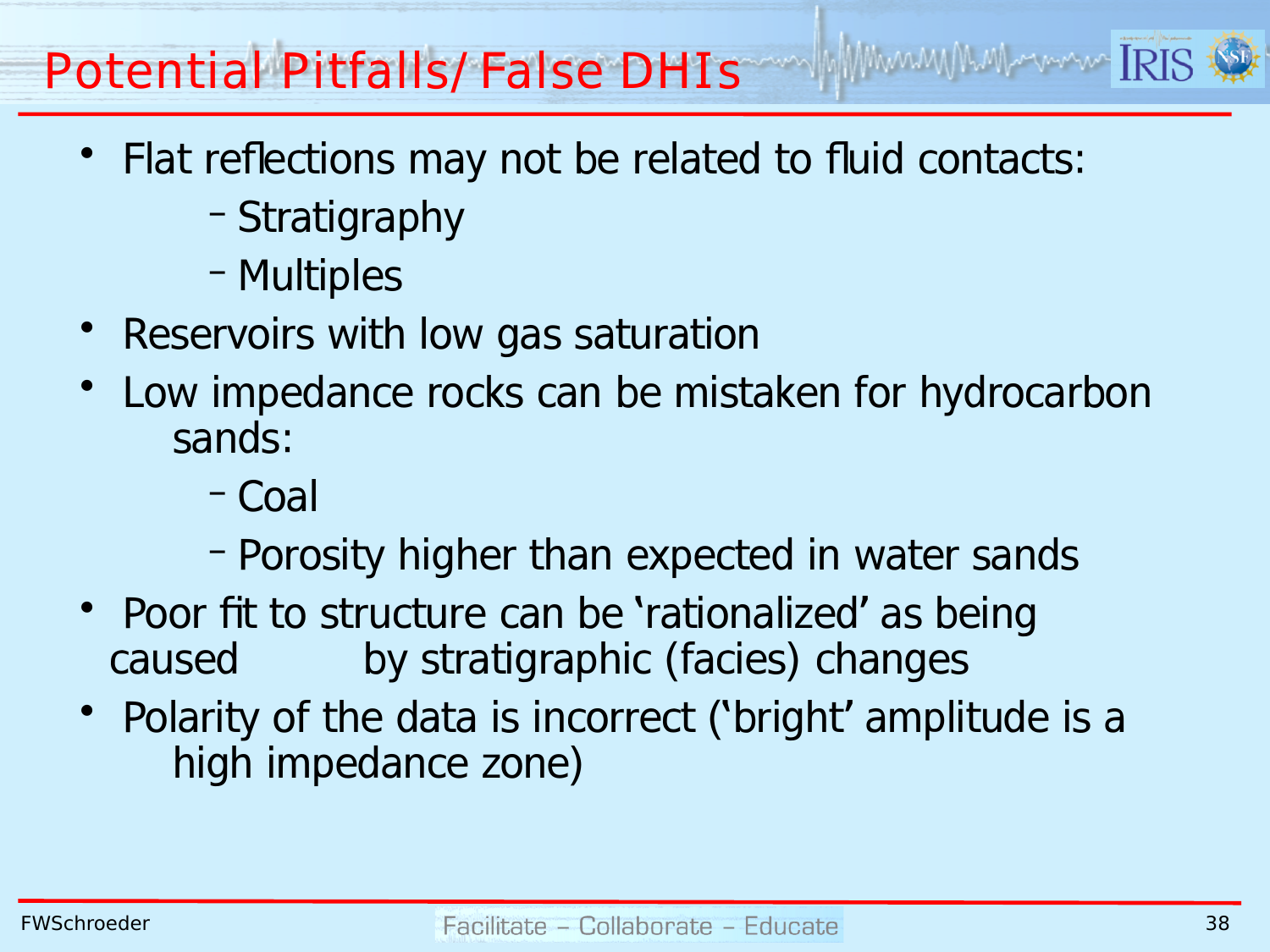

# Potential Pitfalls/False DHIs
 Flat reflections may not be related to fluid contacts:
Stratigraphy
Multiples
 Reservoirs with low gas saturation
 Low impedance rocks can be mistaken for hydrocarbon 	sands:
Coal
Porosity higher than expected in water sands
 Poor fit to structure can be ‘rationalized’ as being caused 	by stratigraphic (facies) changes
 Polarity of the data is incorrect (‘bright’ amplitude is a 	high impedance zone)